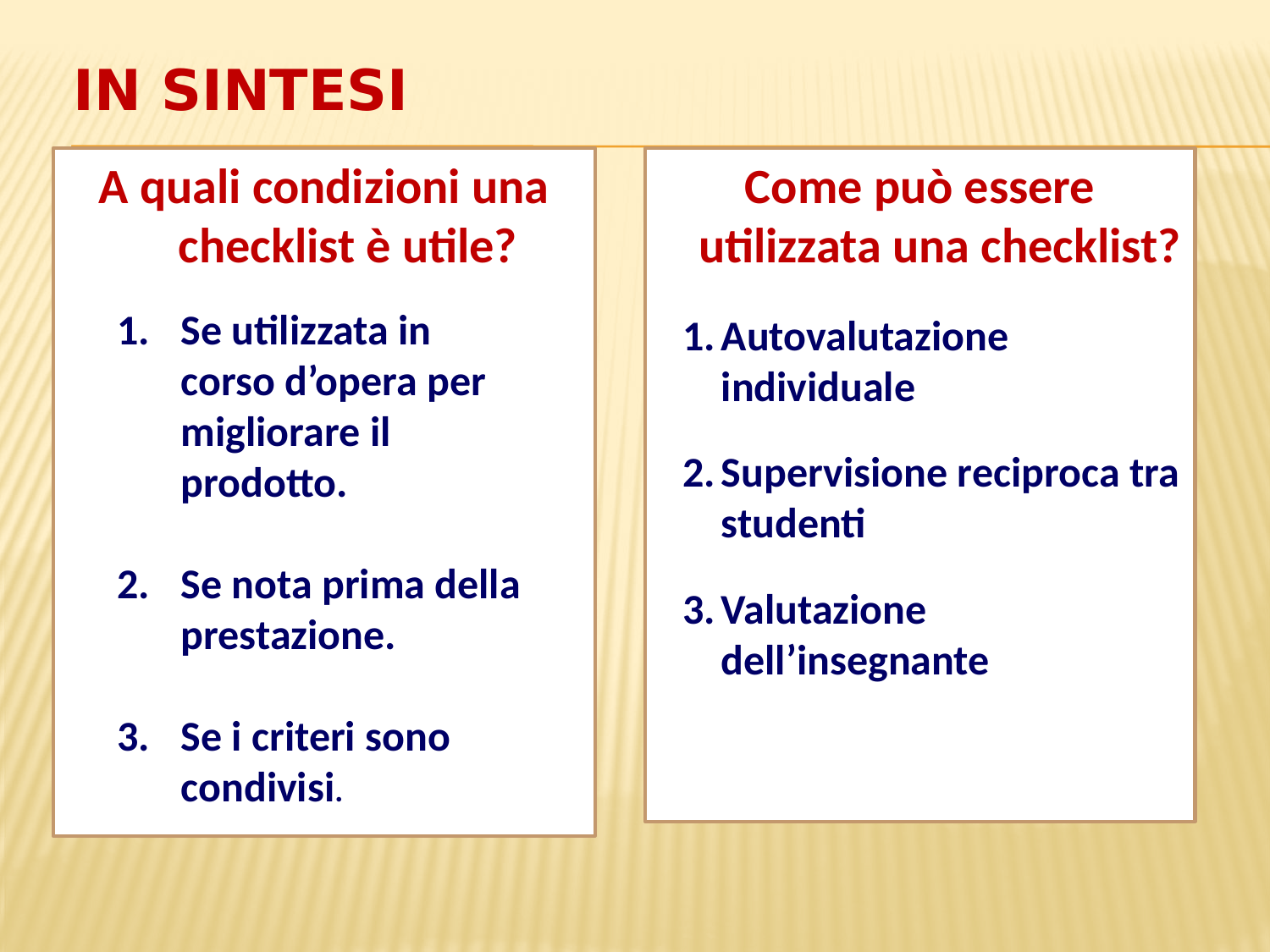

IN SINTESI
A quali condizioni una checklist è utile?

Come può essere utilizzata una checklist?
Autovalutazione individuale
Supervisione reciproca tra studenti
Valutazione dell’insegnante
Se utilizzata in corso d’opera per migliorare il prodotto.

Se nota prima della prestazione.

Se i criteri sono condivisi.